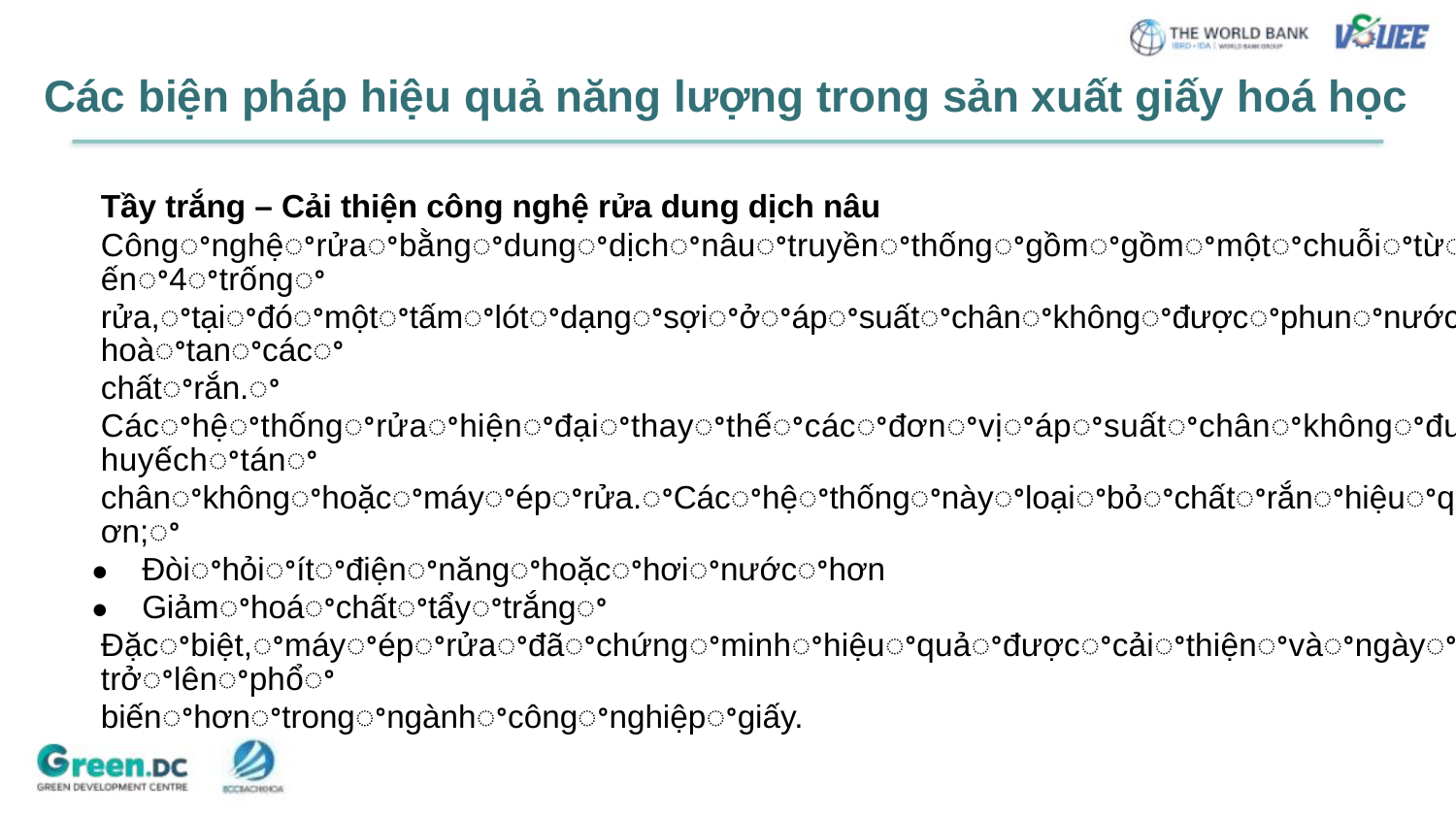

Các biện pháp hiệu quả năng lượng trong sản xuất giấy hoá học
Tầy trắng – Cải thiện công nghệ rửa dung dịch nâu
Côngꢀnghệꢀrửaꢀbằngꢀdungꢀdịchꢀnâuꢀtruyềnꢀthốngꢀgồmꢀgồmꢀmộtꢀchuỗiꢀtừꢀ3ꢀđếnꢀ4ꢀtrốngꢀ
rửa,ꢀtạiꢀđóꢀmộtꢀtấmꢀlótꢀdạngꢀsợiꢀởꢀápꢀsuấtꢀchânꢀkhôngꢀđượcꢀphunꢀnướcꢀđểꢀhoàꢀtanꢀcácꢀ
chấtꢀrắn.ꢀ
Cácꢀhệꢀthốngꢀrửaꢀhiệnꢀđạiꢀthayꢀthếꢀcácꢀđơnꢀvịꢀápꢀsuấtꢀchânꢀkhôngꢀđượcꢀkhuyếchꢀtánꢀ
chânꢀkhôngꢀhoặcꢀmáyꢀépꢀrửa.ꢀCácꢀhệꢀthốngꢀnàyꢀloạiꢀbỏꢀchấtꢀrắnꢀhiệuꢀquảꢀhơn;ꢀ
● Đòiꢀhỏiꢀítꢀđiệnꢀnăngꢀhoặcꢀhơiꢀnướcꢀhơn
● Giảmꢀhoáꢀchấtꢀtẩyꢀtrắngꢀ
Đặcꢀbiệt,ꢀmáyꢀépꢀrửaꢀđãꢀchứngꢀminhꢀhiệuꢀquảꢀđượcꢀcảiꢀthiệnꢀvàꢀngàyꢀcàngꢀtrởꢀlênꢀphổꢀ
biếnꢀhơnꢀtrongꢀngànhꢀcôngꢀnghiệpꢀgiấy.